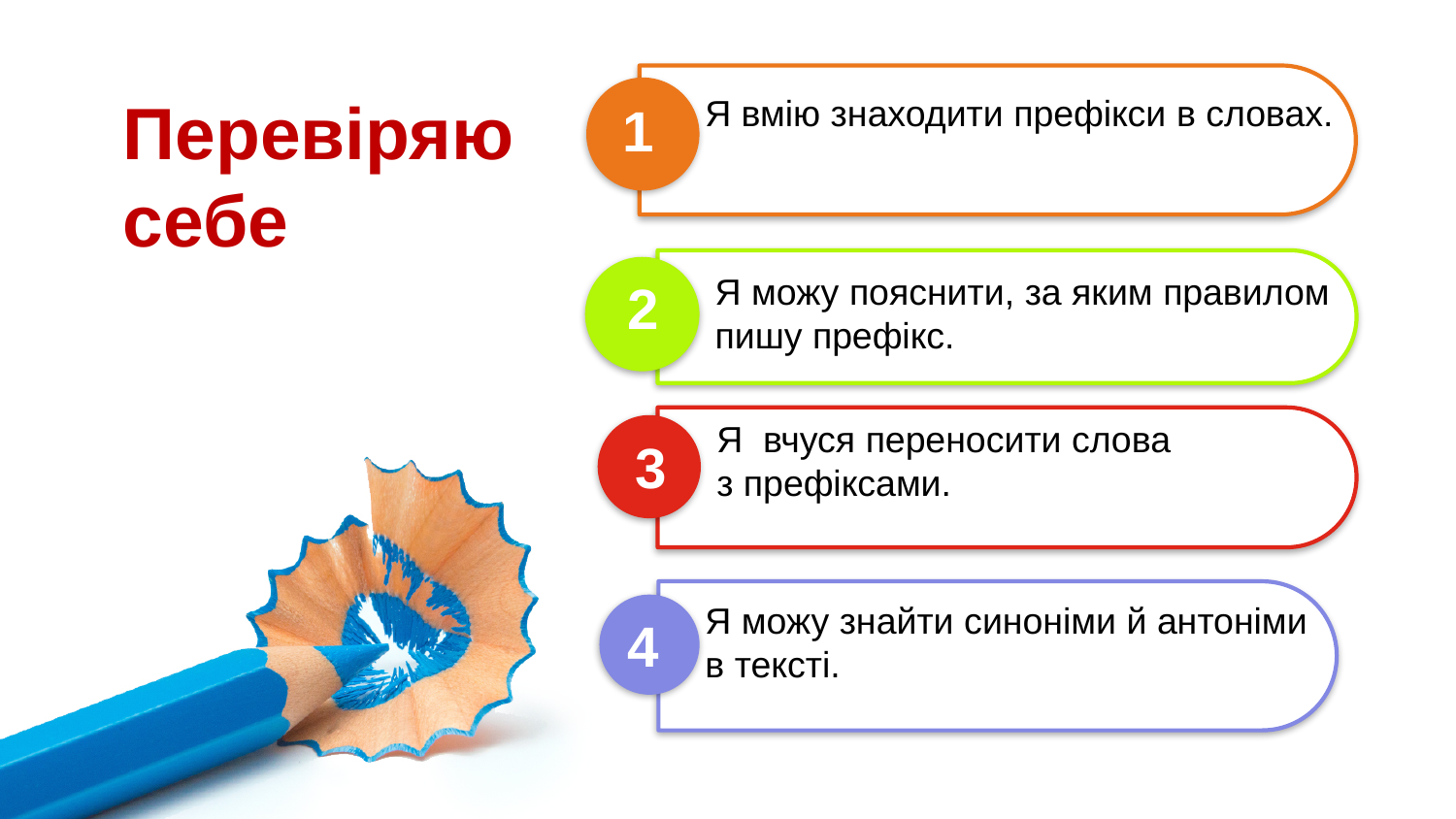

Перевіряю себе

Я вмію знаходити префікси в словах.

1

Я можу пояснити, за яким правилом пишу префікс.
2

Я  вчуся переносити слова
з префіксами.

3
Я можу знайти синоніми й антоніми
в тексті.

4